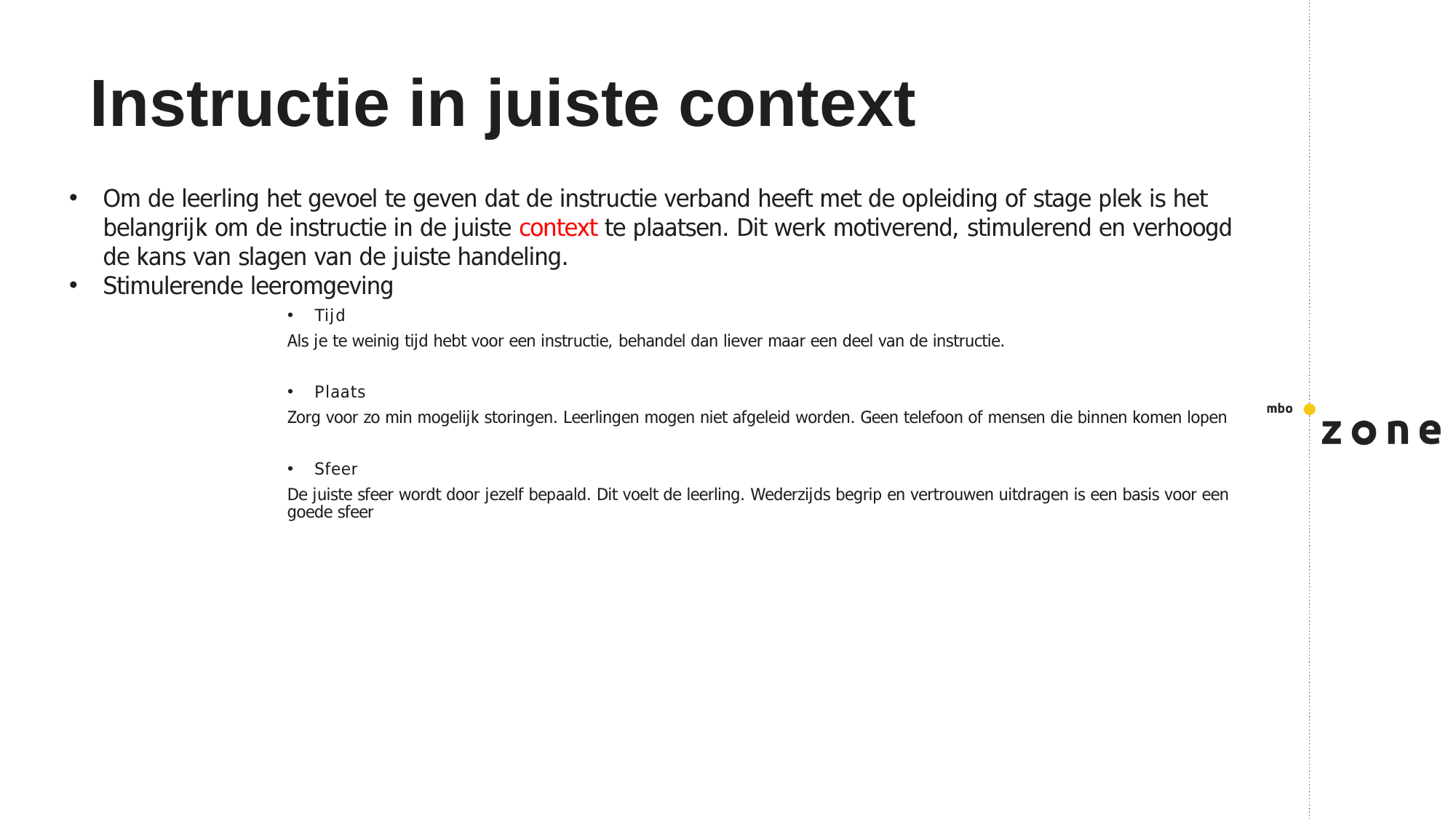

# Instructie in juiste context
Om de leerling het gevoel te geven dat de instructie verband heeft met de opleiding of stage plek is het belangrijk om de instructie in de juiste context te plaatsen. Dit werk motiverend, stimulerend en verhoogd de kans van slagen van de juiste handeling.
Stimulerende leeromgeving
Tijd
Als je te weinig tijd hebt voor een instructie, behandel dan liever maar een deel van de instructie.

Plaats
Zorg voor zo min mogelijk storingen. Leerlingen mogen niet afgeleid worden. Geen telefoon of mensen die binnen komen lopen

Sfeer
De juiste sfeer wordt door jezelf bepaald. Dit voelt de leerling. Wederzijds begrip en vertrouwen uitdragen is een basis voor een goede sfeer